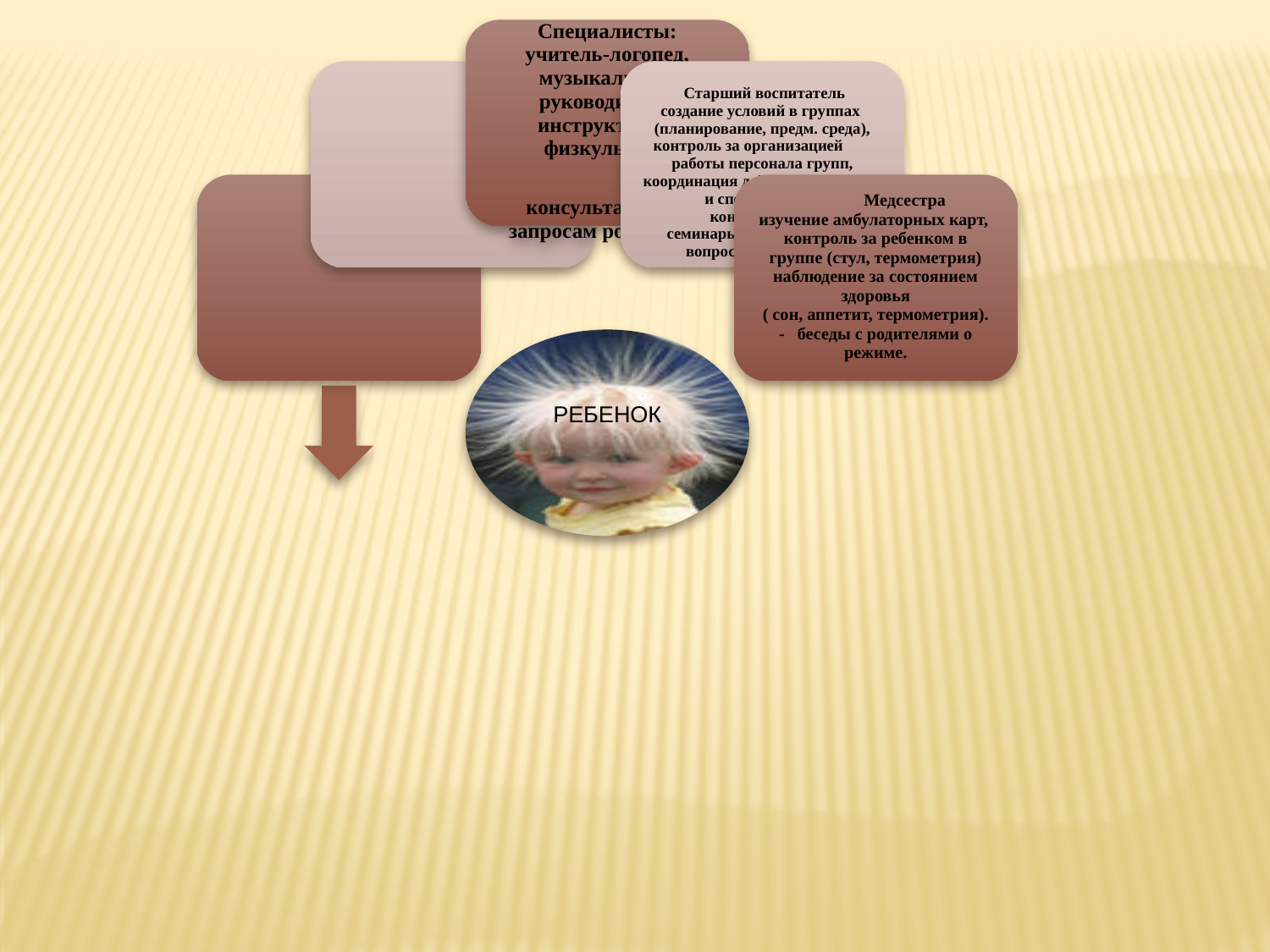

изучение амбулаторных карт
Специалисты:
учитель-логопед,
 Старший воспитатель
создание условий в группах
(планирование, предм. среда),
консультации,
            Медсестра
изучение амбулаторных карт,
наблюдение за состоянием здоровья
( сон, аппетит, термометрия).
-   беседы с родителями о режиме.
РЕБЕНОК